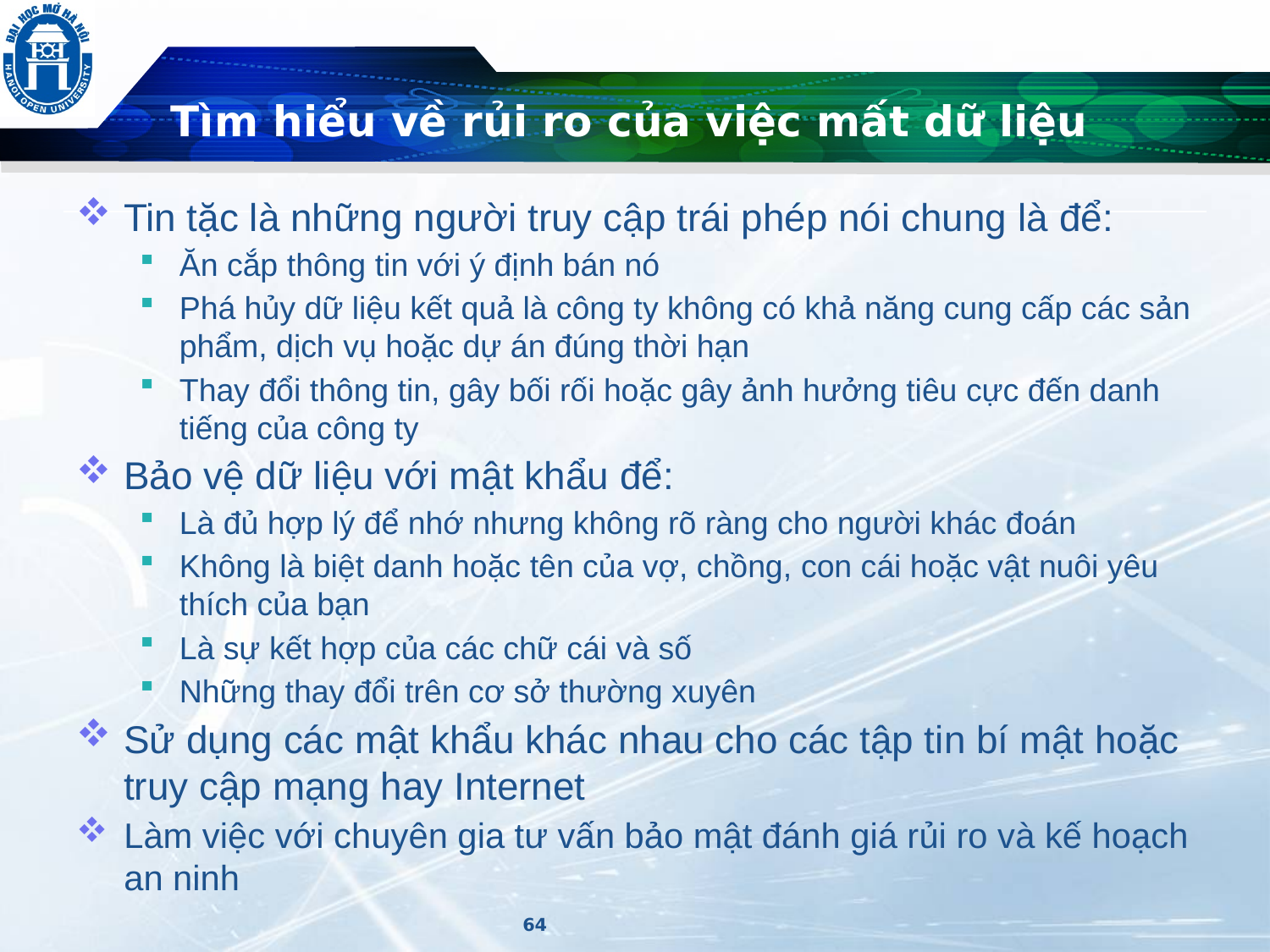

# Tìm hiểu về rủi ro của việc mất dữ liệu
Tin tặc là những người truy cập trái phép nói chung là để:
Ăn cắp thông tin với ý định bán nó
Phá hủy dữ liệu kết quả là công ty không có khả năng cung cấp các sản phẩm, dịch vụ hoặc dự án đúng thời hạn
Thay đổi thông tin, gây bối rối hoặc gây ảnh hưởng tiêu cực đến danh tiếng của công ty
Bảo vệ dữ liệu với mật khẩu để:
Là đủ hợp lý để nhớ nhưng không rõ ràng cho người khác đoán
Không là biệt danh hoặc tên của vợ, chồng, con cái hoặc vật nuôi yêu thích của bạn
Là sự kết hợp của các chữ cái và số
Những thay đổi trên cơ sở thường xuyên
Sử dụng các mật khẩu khác nhau cho các tập tin bí mật hoặc truy cập mạng hay Internet
Làm việc với chuyên gia tư vấn bảo mật đánh giá rủi ro và kế hoạch an ninh
64